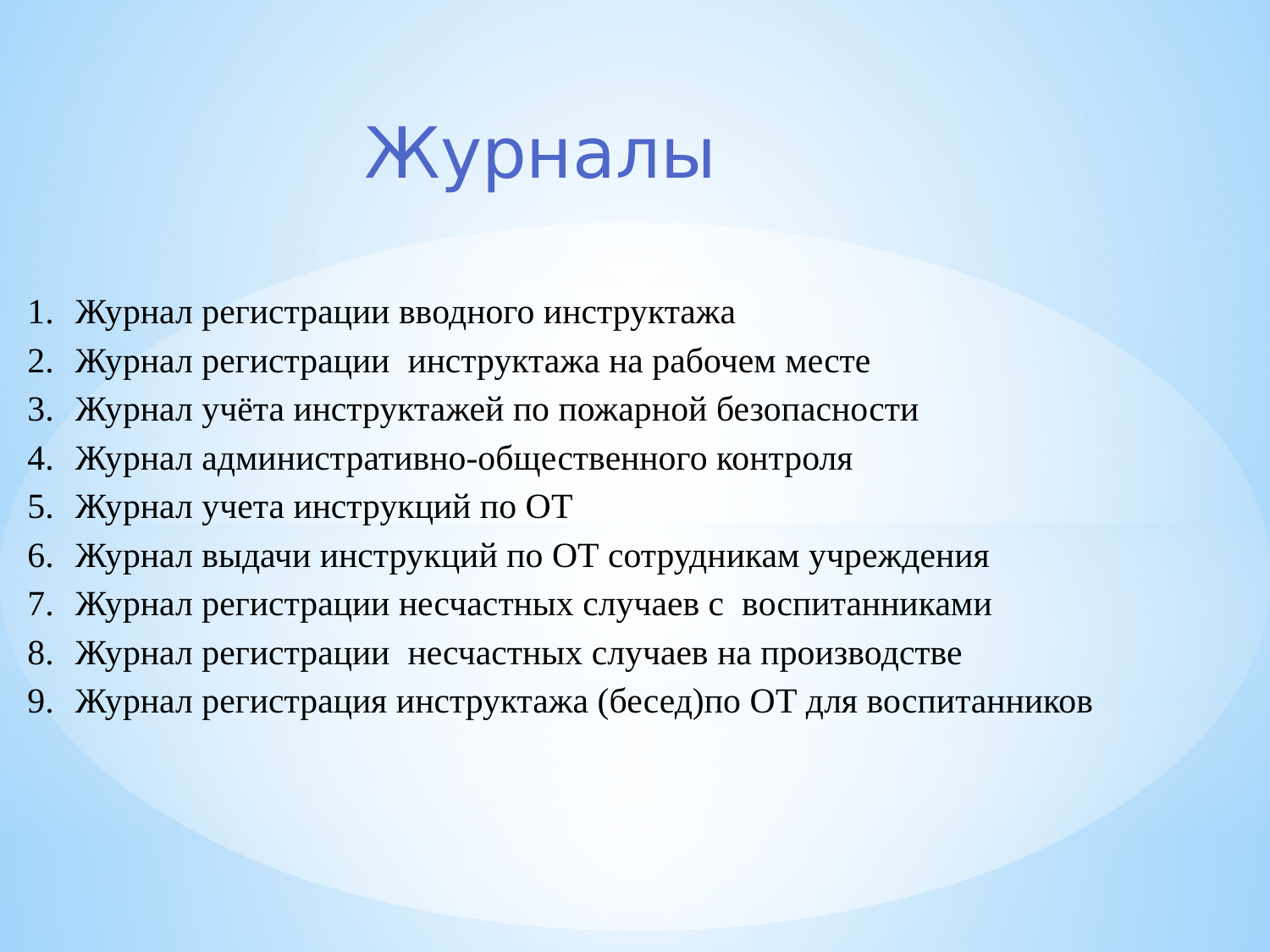

Журналы
Журнал регистрации вводного инструктажа
Журнал регистрации  инструктажа на рабочем месте
Журнал учёта инструктажей по пожарной безопасности
Журнал административно-общественного контроля
Журнал учета инструкций по ОТ
Журнал выдачи инструкций по ОТ сотрудникам учреждения
Журнал регистрации несчастных случаев с  воспитанниками
Журнал регистрации  несчастных случаев на производстве
Журнал регистрация инструктажа (бесед)по ОТ для воспитанников